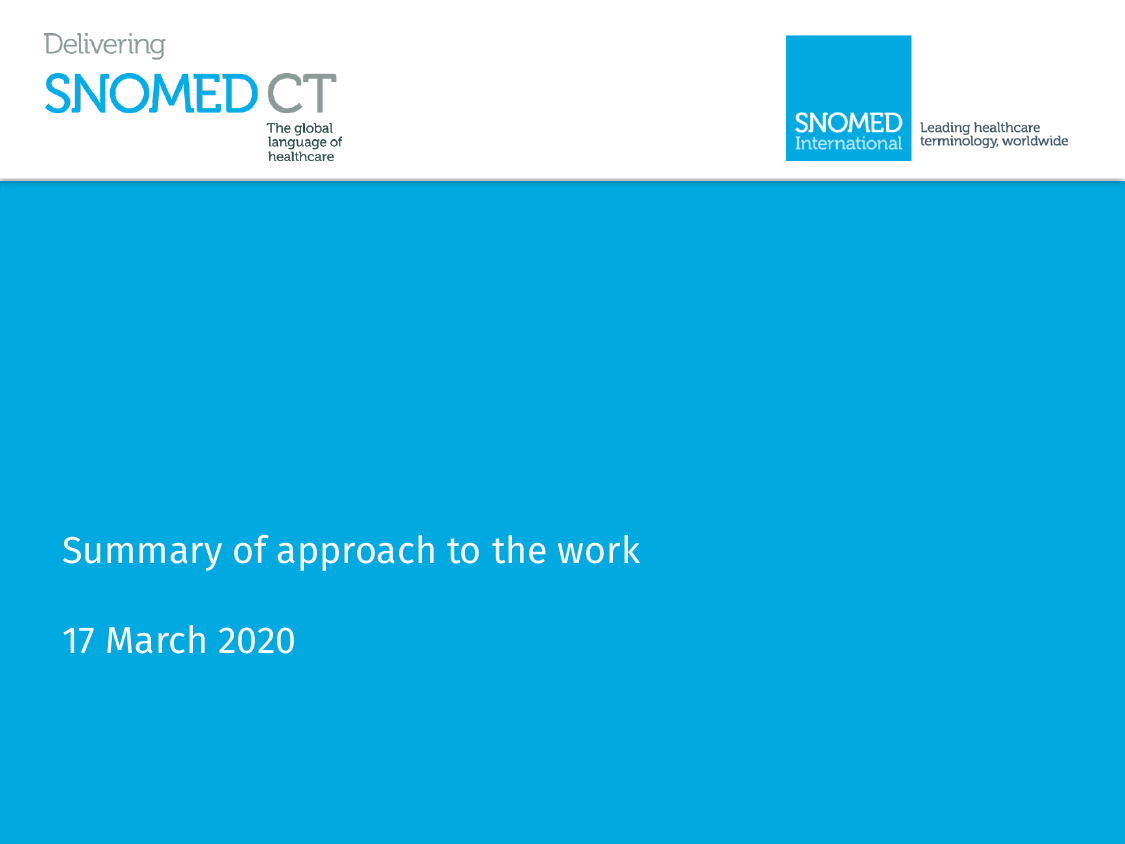

Summary of approach to the work

17 March 2020